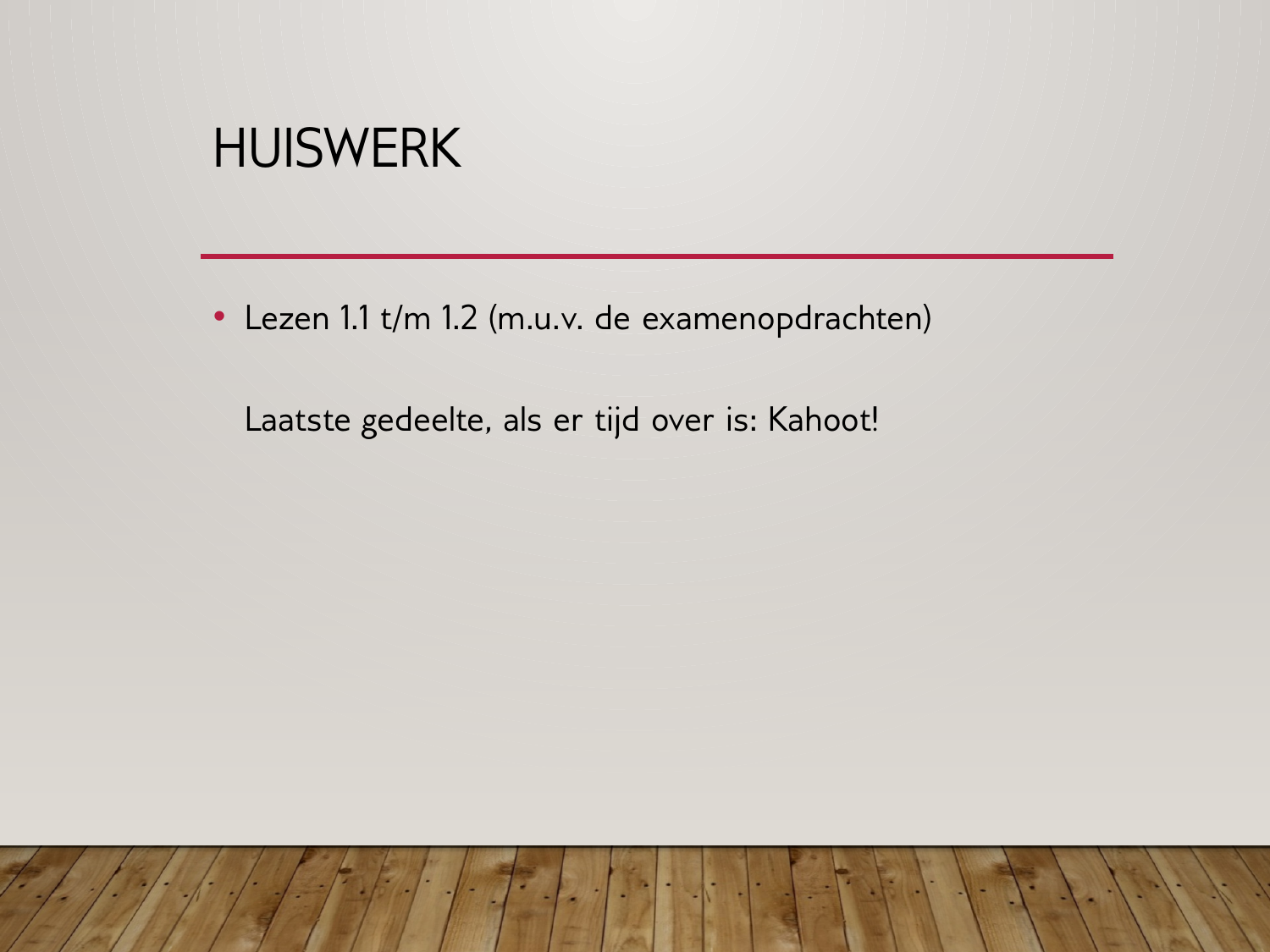

# Huiswerk
Lezen 1.1 t/m 1.2 (m.u.v. de examenopdrachten)
Laatste gedeelte, als er tijd over is: Kahoot!